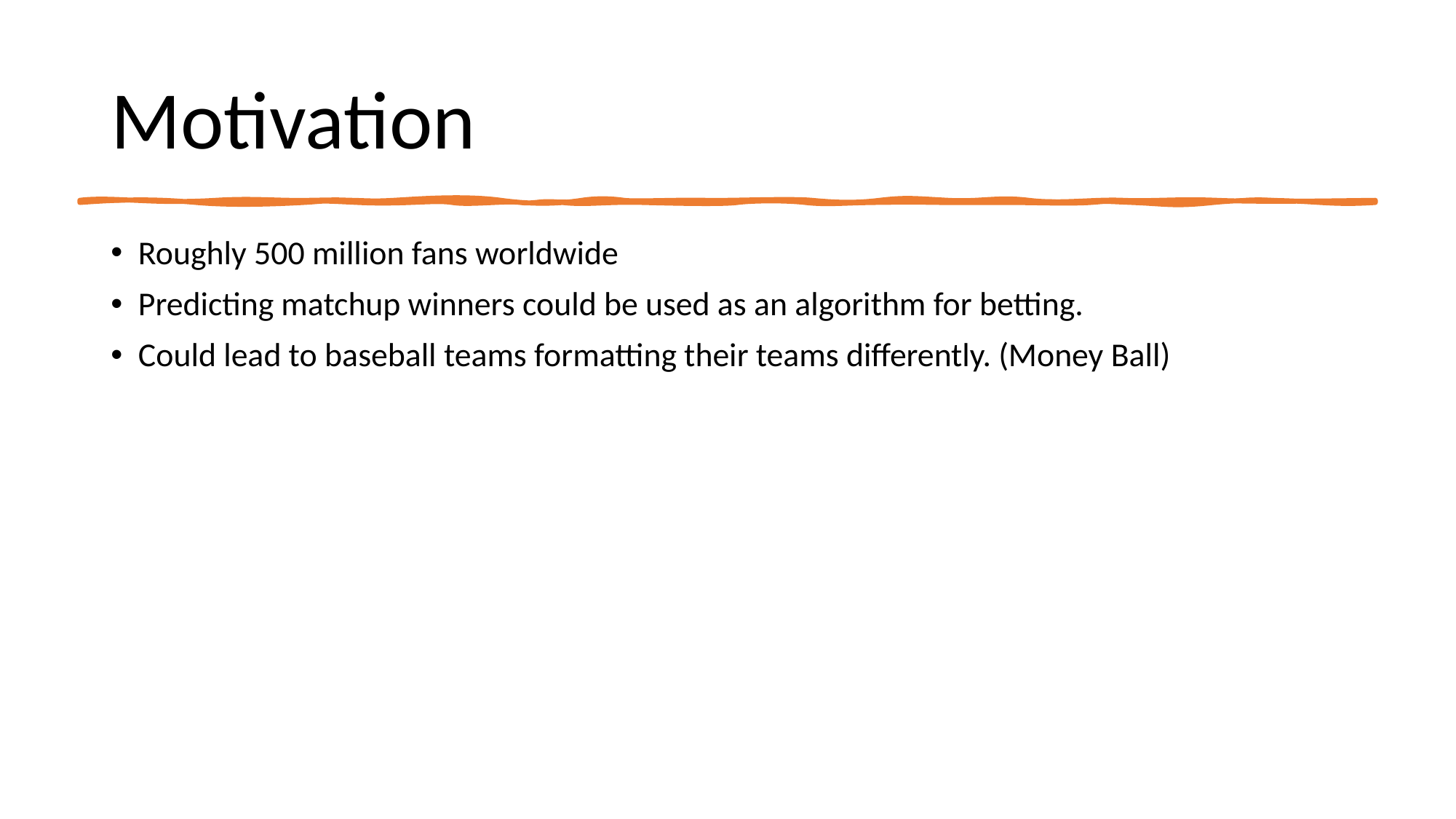

# Motivation

Roughly 500 million fans worldwide
Predicting matchup winners could be used as an algorithm for betting.
Could lead to baseball teams formatting their teams differently. (Money Ball)